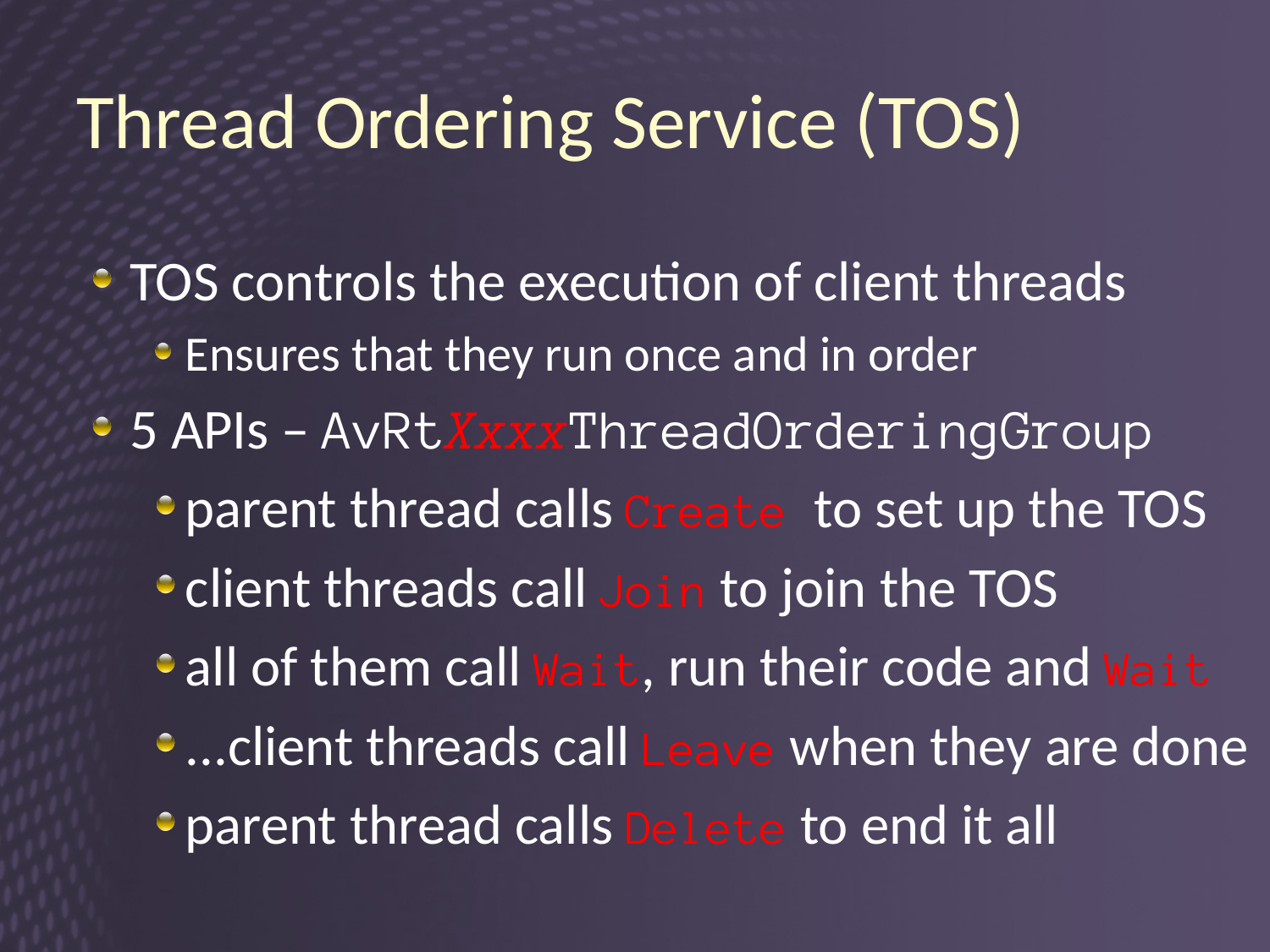

# Thread Ordering Service (TOS)
TOS controls the execution of client threads
Ensures that they run once and in order
5 APIs – AvRtXxxxThreadOrderingGroup
parent thread calls Create to set up the TOS
client threads call Join to join the TOS
all of them call Wait, run their code and Wait
...client threads call Leave when they are done
parent thread calls Delete to end it all